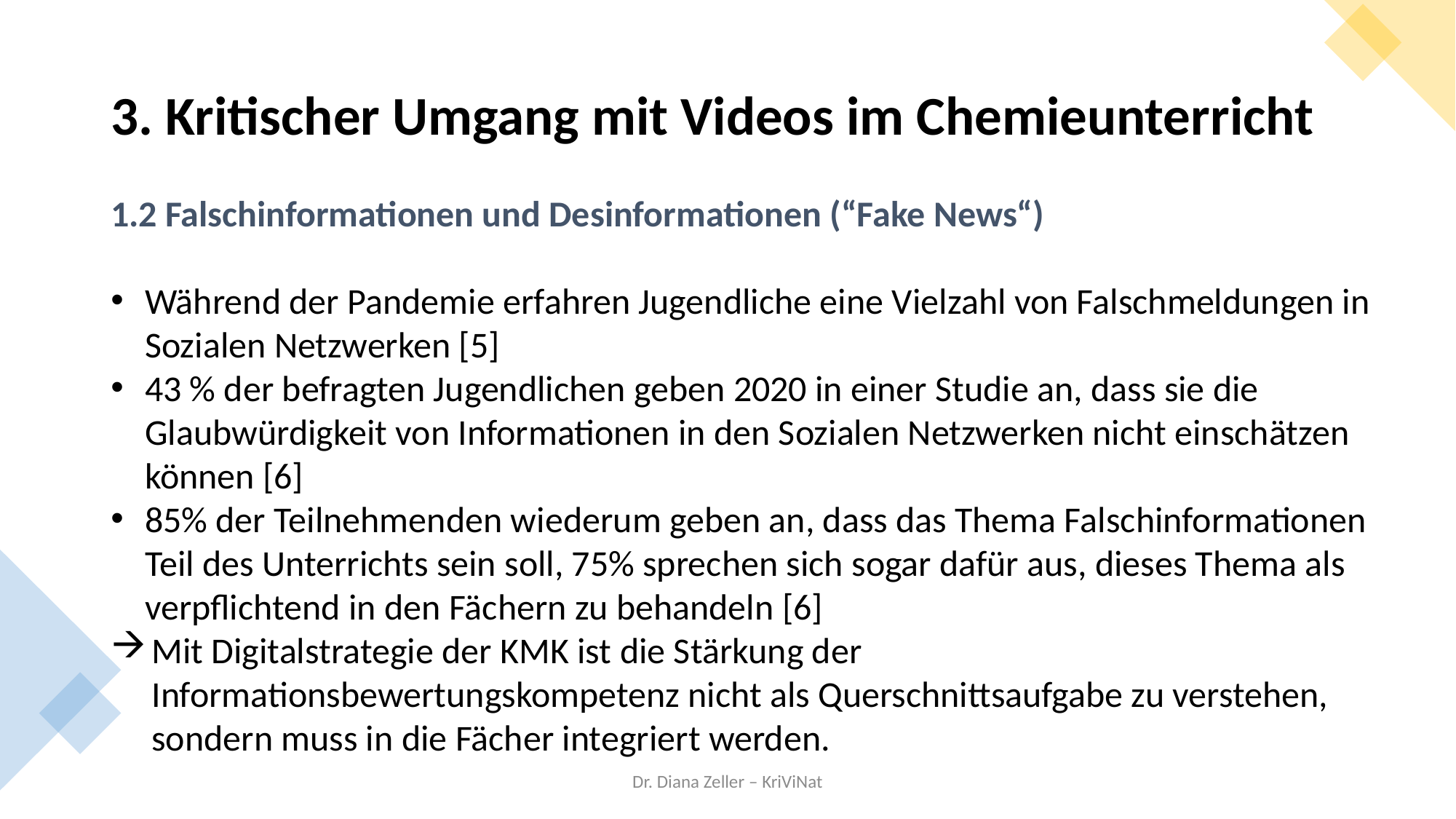

3. Kritischer Umgang mit Videos im Chemieunterricht
1.2 Falschinformationen und Desinformationen (“Fake News“)

Während der Pandemie erfahren Jugendliche eine Vielzahl von Falschmeldungen in Sozialen Netzwerken [5]
43 % der befragten Jugendlichen geben 2020 in einer Studie an, dass sie die Glaubwürdigkeit von Informationen in den Sozialen Netzwerken nicht einschätzen können [6]
85% der Teilnehmenden wiederum geben an, dass das Thema Falschinformationen Teil des Unterrichts sein soll, 75% sprechen sich sogar dafür aus, dieses Thema als verpflichtend in den Fächern zu behandeln [6]
Mit Digitalstrategie der KMK ist die Stärkung der Informationsbewertungskompetenz nicht als Querschnittsaufgabe zu verstehen, sondern muss in die Fächer integriert werden.

Dr. Diana Zeller – KriViNat